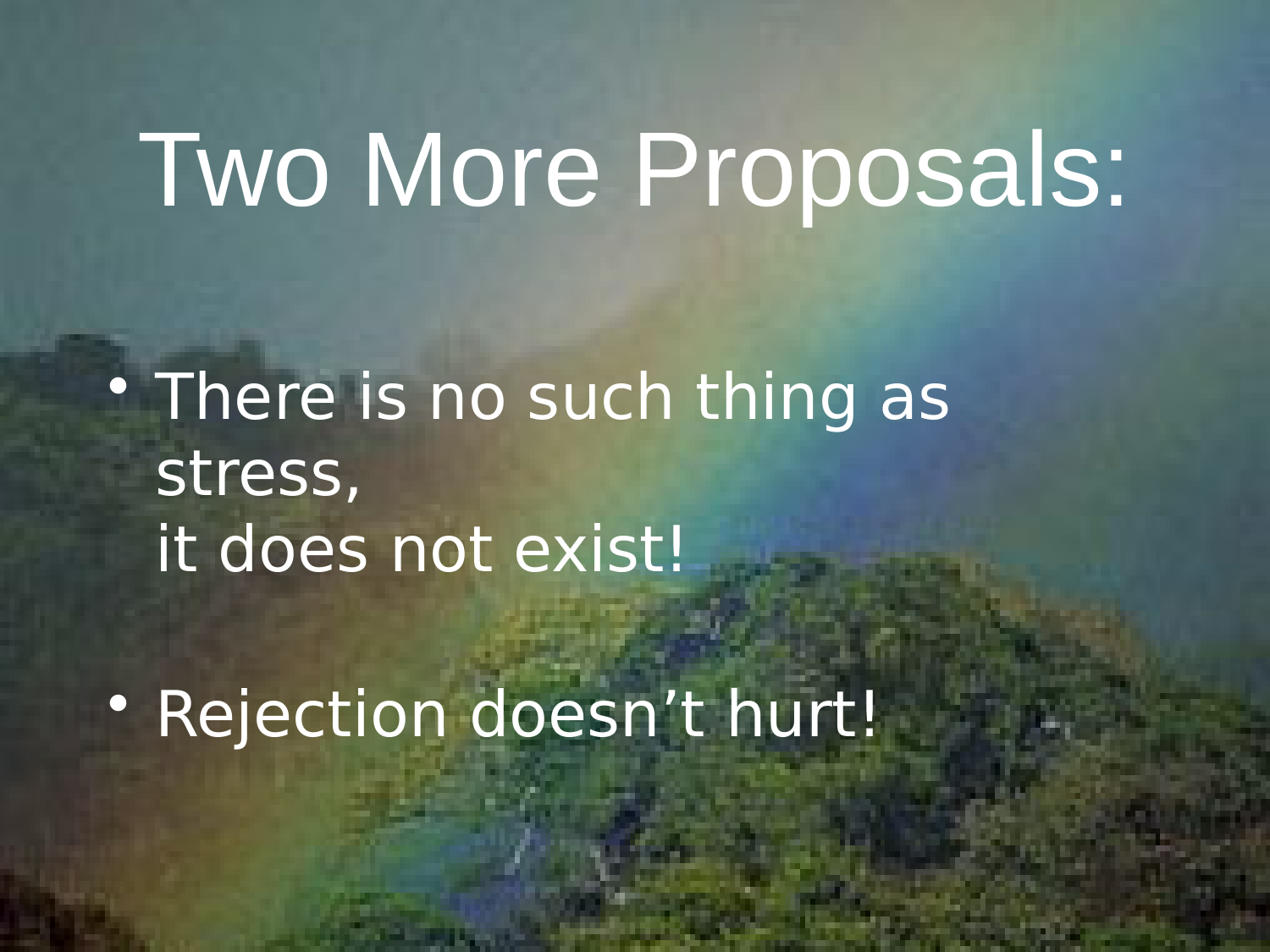

# Two More Proposals:
There is no such thing as stress,
it does not exist!
Rejection doesn’t hurt!